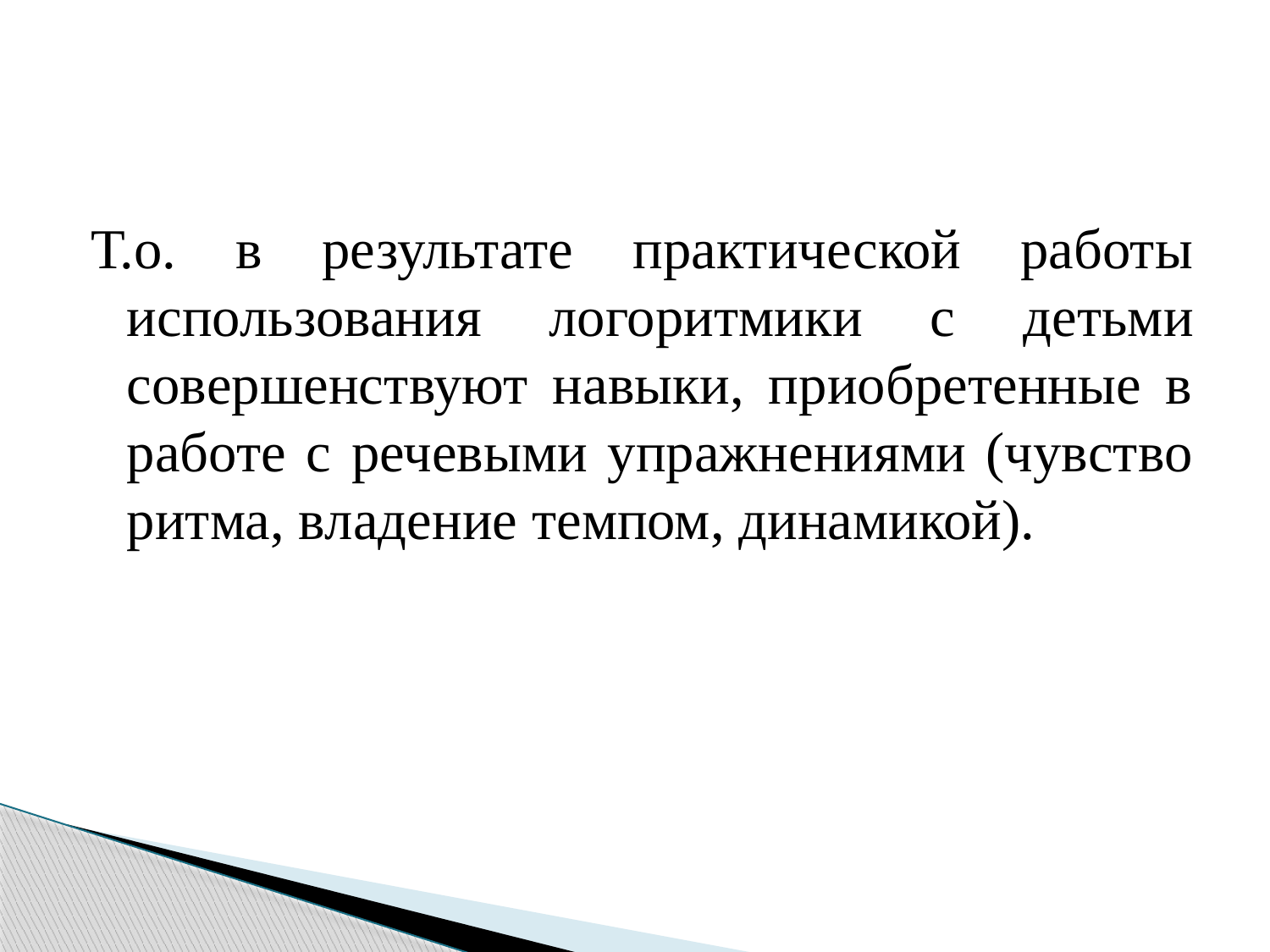

Т.о. в результате практической работы использования логоритмики с детьми совершенствуют навыки, приобретенные в работе с речевыми упражнениями (чувство ритма, владение темпом, динамикой).